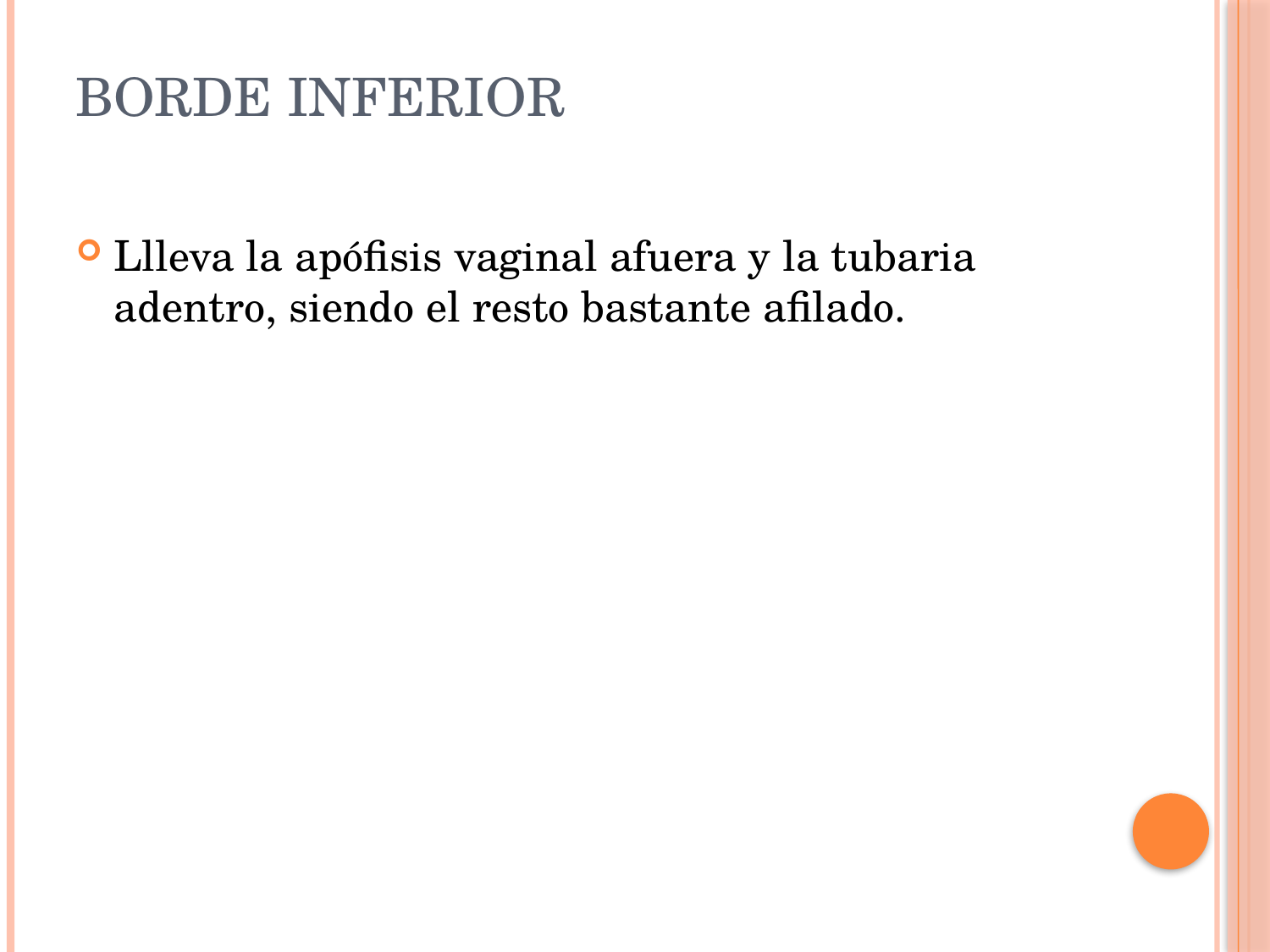

# Borde inferior
Llleva la apófisis vaginal afuera y la tubaria adentro, siendo el resto bastante afilado.